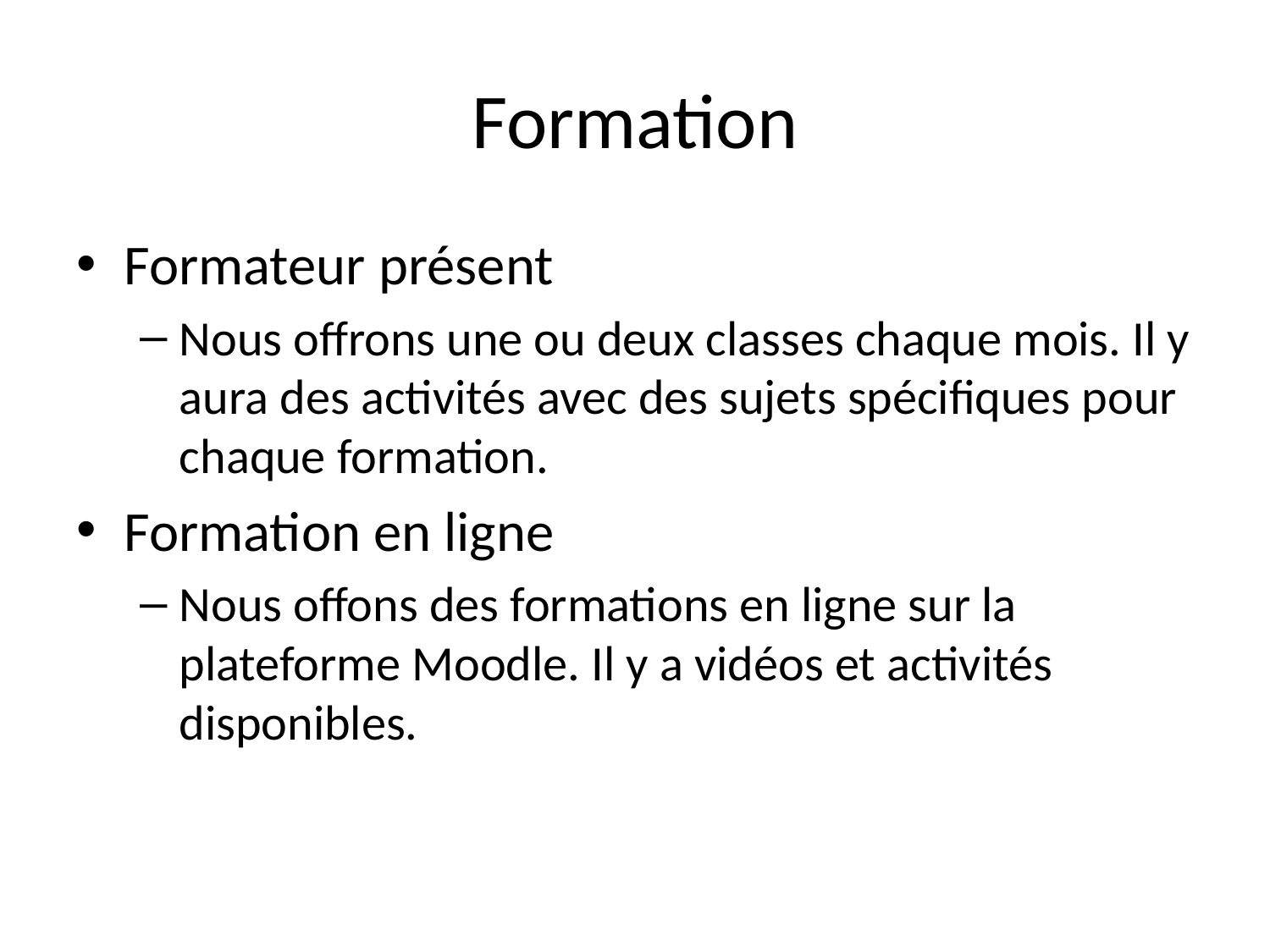

# Formation
Formateur présent
Nous offrons une ou deux classes chaque mois. Il y aura des activités avec des sujets spécifiques pour chaque formation.
Formation en ligne
Nous offons des formations en ligne sur la plateforme Moodle. Il y a vidéos et activités disponibles.